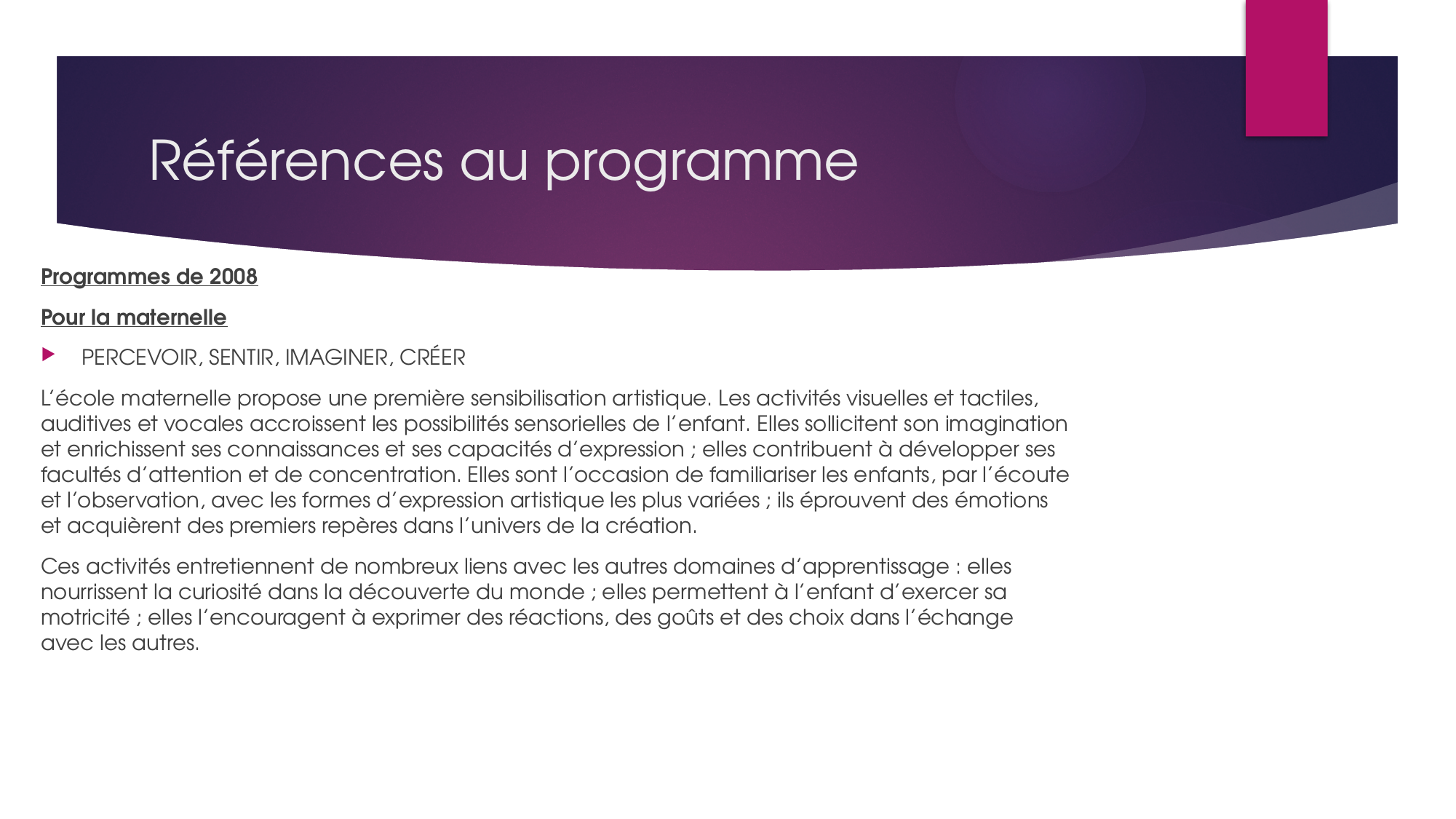

# Références au programme

Programmes de 2008
Pour la maternelle
PERCEVOIR, SENTIR, IMAGINER, CRÉER
L’école maternelle propose une première sensibilisation artistique. Les activités visuelles et tactiles, auditives et vocales accroissent les possibilités sensorielles de l’enfant. Elles sollicitent son imagination et enrichissent ses connaissances et ses capacités d’expression ; elles contribuent à développer ses facultés d’attention et de concentration. Elles sont l’occasion de familiariser les enfants, par l’écoute et l’observation, avec les formes d’expression artistique les plus variées ; ils éprouvent des émotions et acquièrent des premiers repères dans l’univers de la création.
Ces activités entretiennent de nombreux liens avec les autres domaines d’apprentissage : elles nourrissent la curiosité dans la découverte du monde ; elles permettent à l’enfant d’exercer sa motricité ; elles l’encouragent à exprimer des réactions, des goûts et des choix dans l’échange avec les autres.